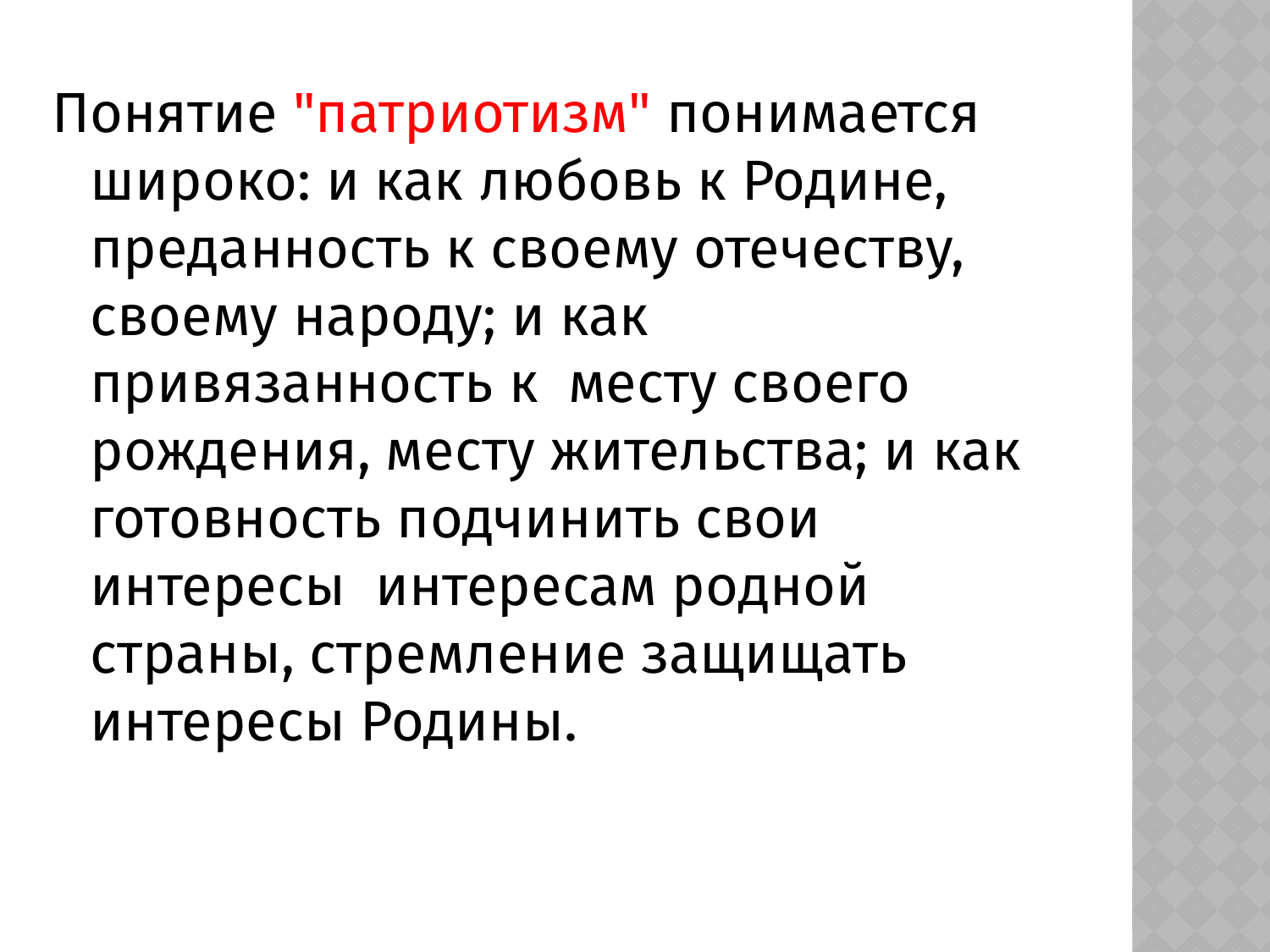

Понятие "патриотизм" понимается широко: и как любовь к Родине, преданность к своему отечеству, своему народу; и как привязанность к  месту своего рождения, месту жительства; и как готовность подчинить свои интересы  интересам родной страны, стремление защищать интересы Родины.